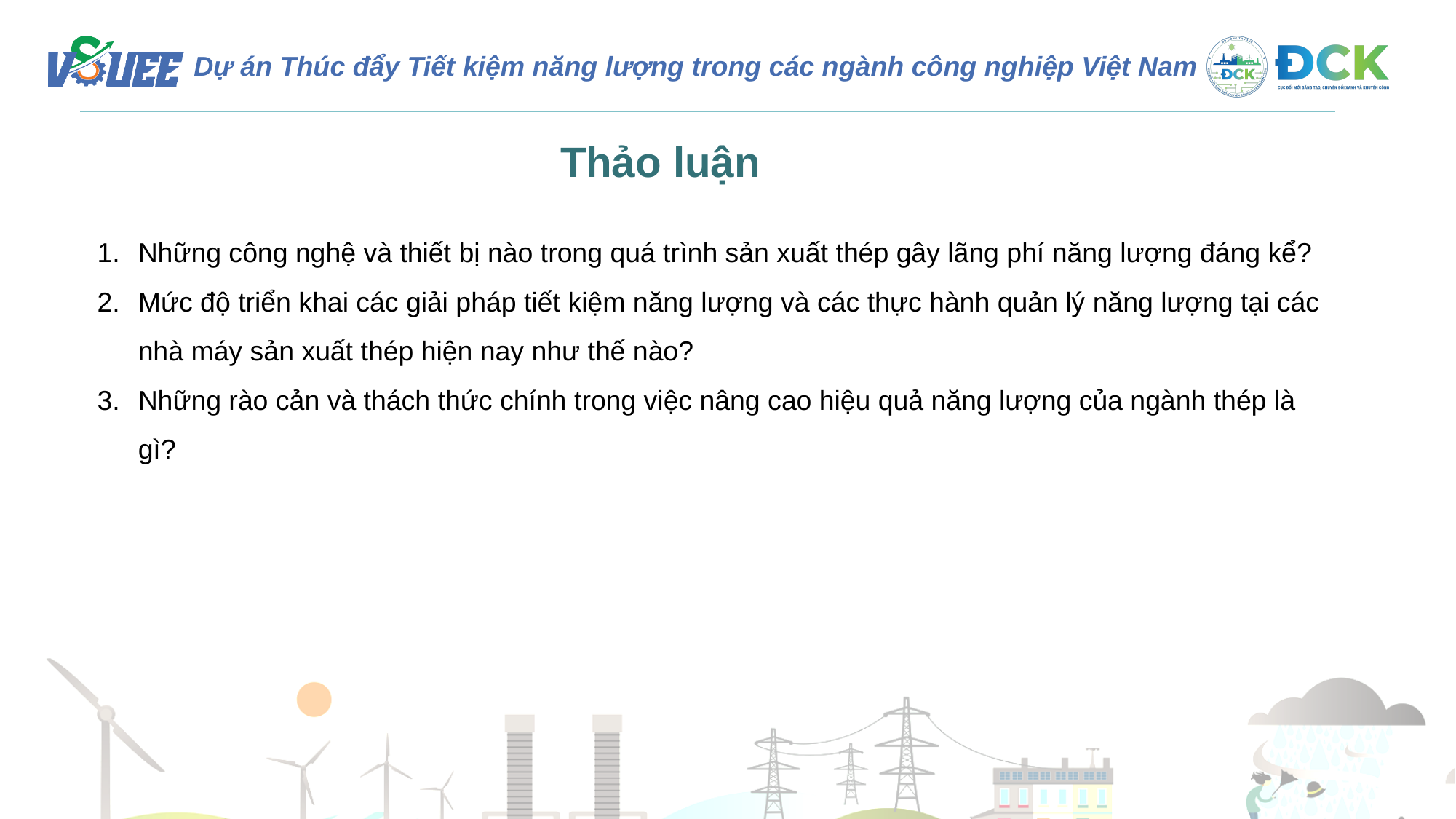

Thảo luận
Những công nghệ và thiết bị nào trong quá trình sản xuất thép gây lãng phí năng lượng đáng kể?
Mức độ triển khai các giải pháp tiết kiệm năng lượng và các thực hành quản lý năng lượng tại các nhà máy sản xuất thép hiện nay như thế nào?
Những rào cản và thách thức chính trong việc nâng cao hiệu quả năng lượng của ngành thép là gì?